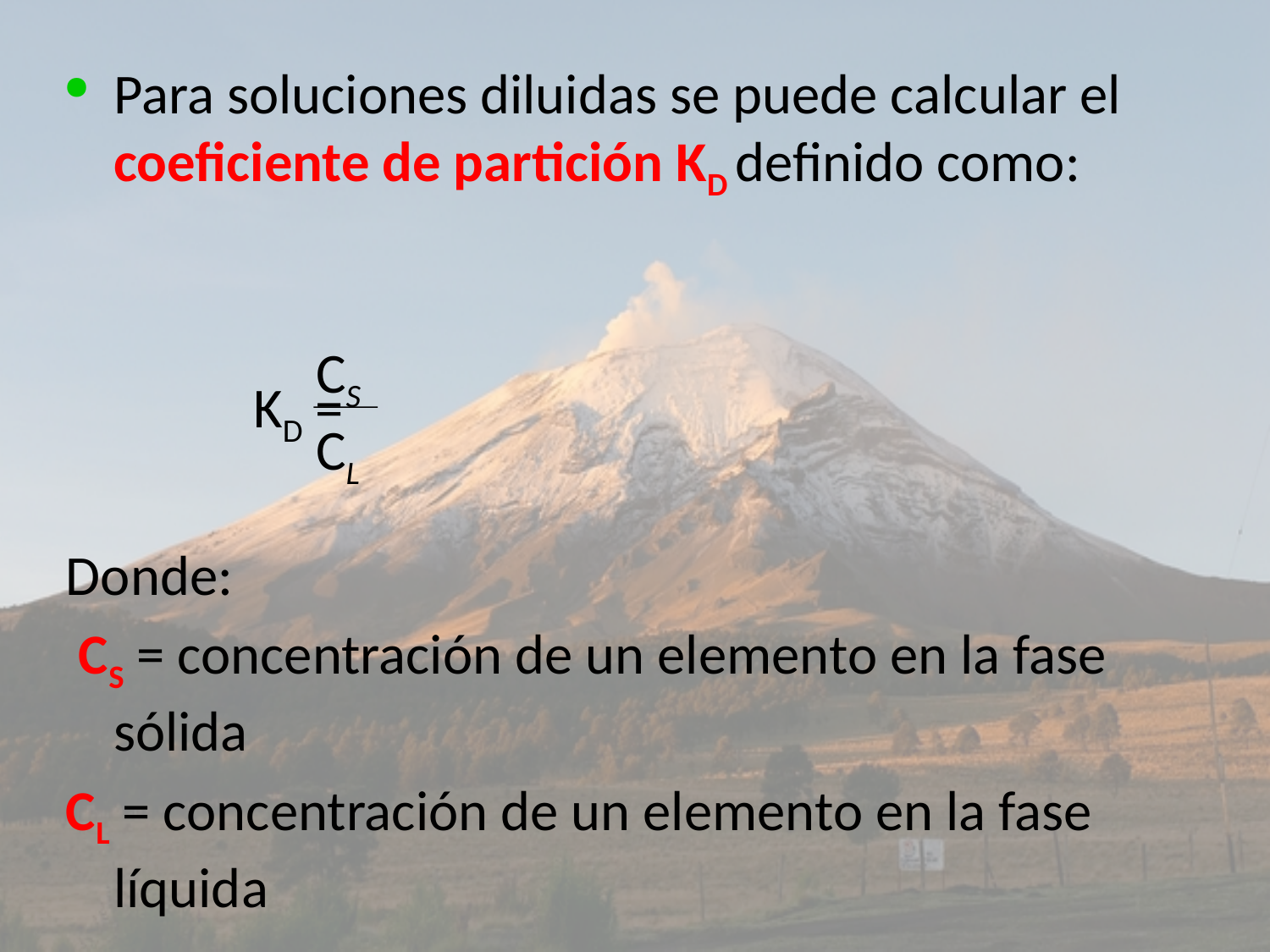

Para soluciones diluidas se puede calcular el coeficiente de partición KD definido como:

		 KD =

Donde:
 CS = concentración de un elemento en la fase sólida
CL = concentración de un elemento en la fase líquida

CS
CL